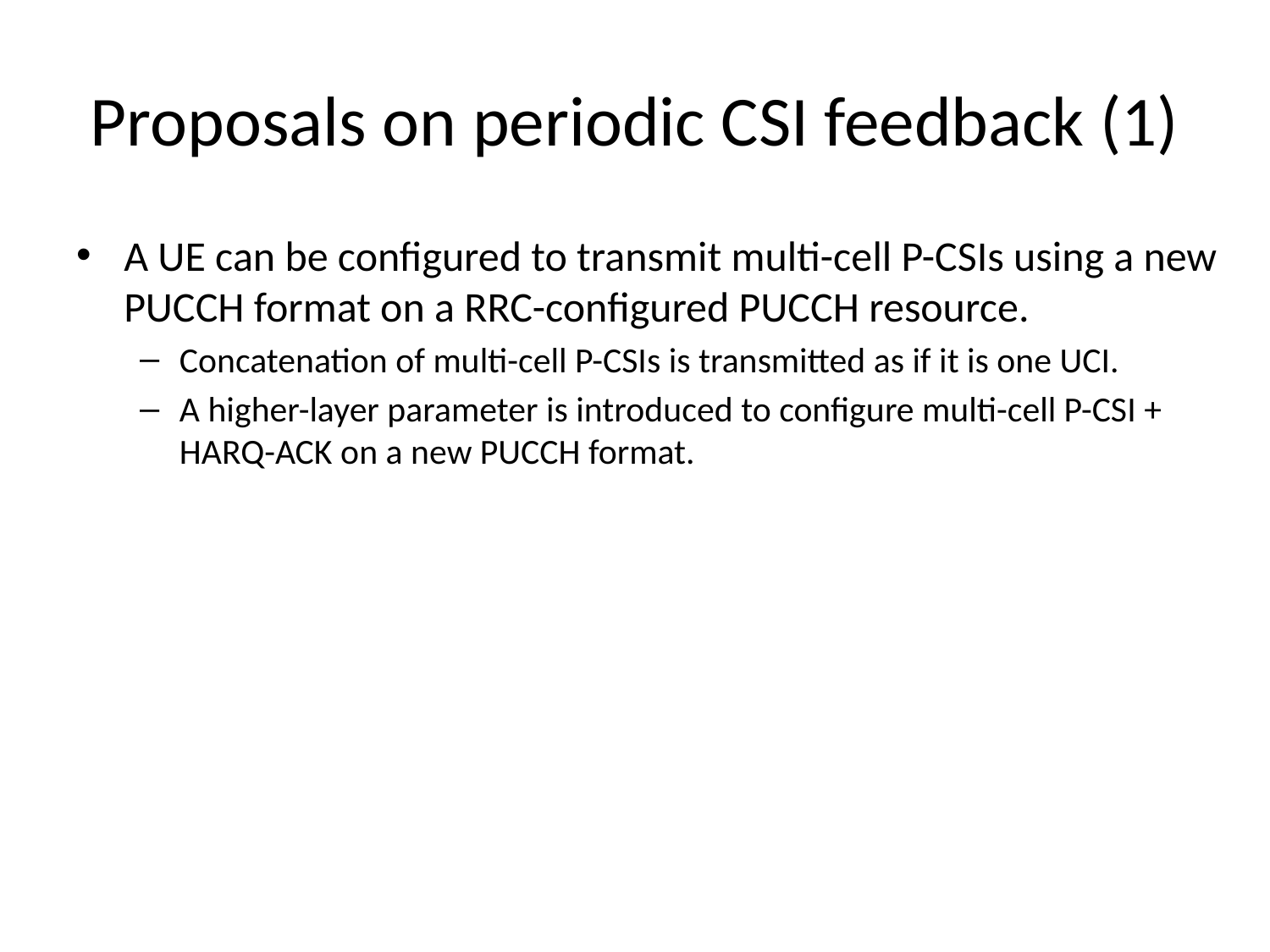

# Proposals on periodic CSI feedback (1)
A UE can be configured to transmit multi-cell P-CSIs using a new PUCCH format on a RRC-configured PUCCH resource.
Concatenation of multi-cell P-CSIs is transmitted as if it is one UCI.
A higher-layer parameter is introduced to configure multi-cell P-CSI + HARQ-ACK on a new PUCCH format.